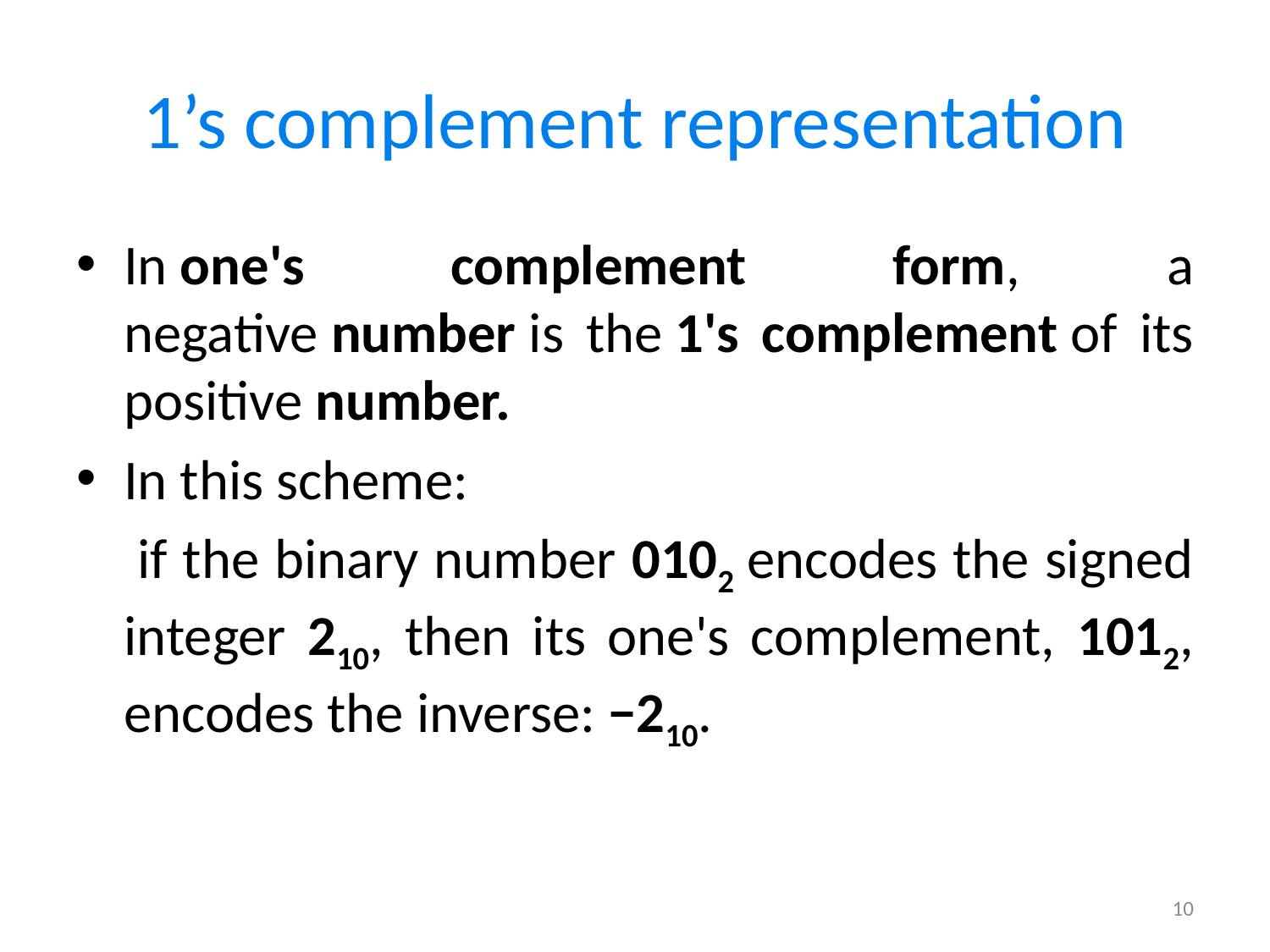

# 1’s complement representation
In one's complement form, a negative number is the 1's complement of its positive number.
In this scheme:
    if the binary number 0102 encodes the signed integer 210, then its one's complement, 1012, encodes the inverse: −210.

10